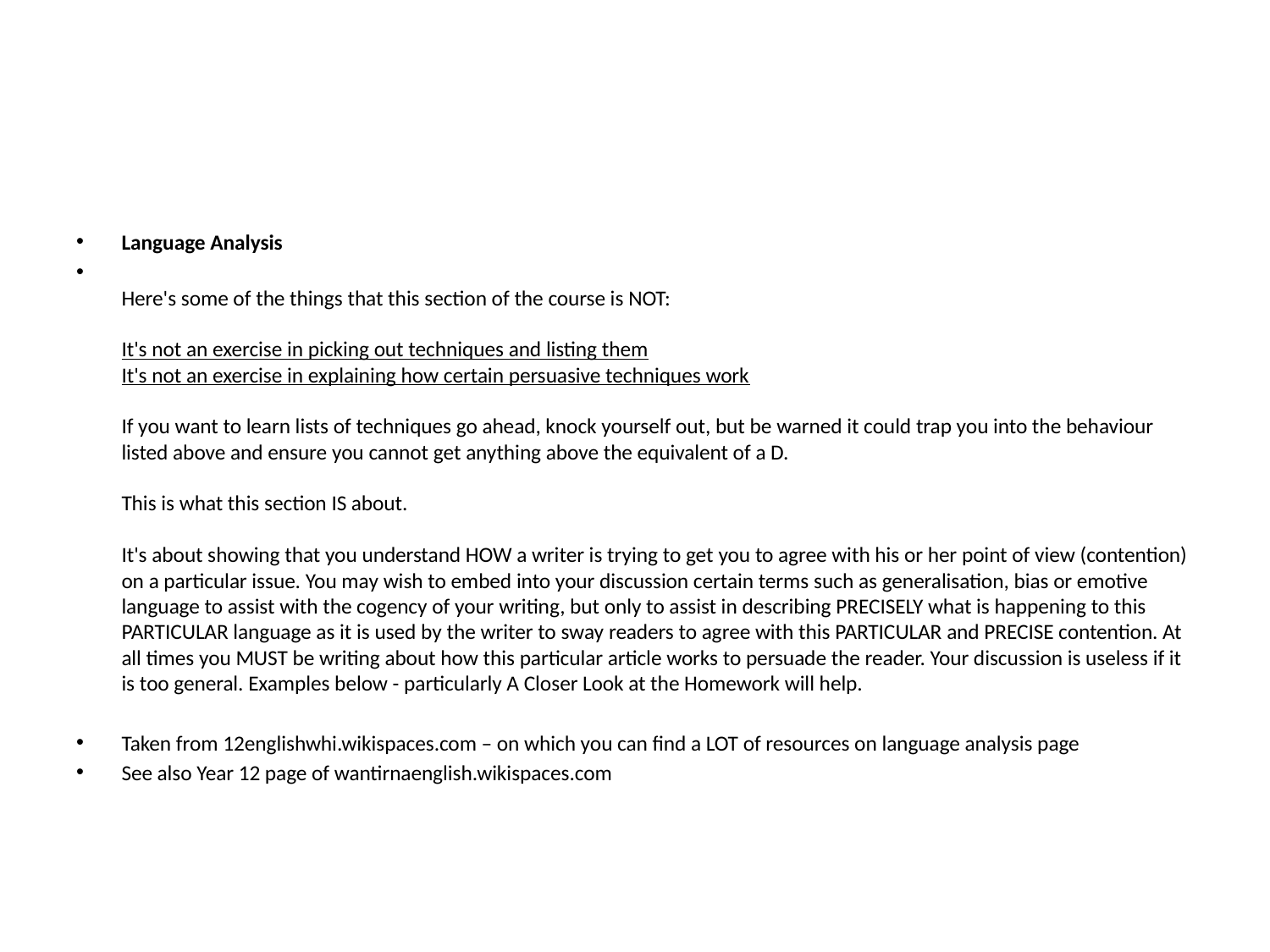

#
Language Analysis
Here's some of the things that this section of the course is NOT:
It's not an exercise in picking out techniques and listing them
It's not an exercise in explaining how certain persuasive techniques work
If you want to learn lists of techniques go ahead, knock yourself out, but be warned it could trap you into the behaviour listed above and ensure you cannot get anything above the equivalent of a D.
This is what this section IS about.
It's about showing that you understand HOW a writer is trying to get you to agree with his or her point of view (contention) on a particular issue. You may wish to embed into your discussion certain terms such as generalisation, bias or emotive language to assist with the cogency of your writing, but only to assist in describing PRECISELY what is happening to this PARTICULAR language as it is used by the writer to sway readers to agree with this PARTICULAR and PRECISE contention. At all times you MUST be writing about how this particular article works to persuade the reader. Your discussion is useless if it is too general. Examples below - particularly A Closer Look at the Homework will help.

Taken from 12englishwhi.wikispaces.com – on which you can find a LOT of resources on language analysis page
See also Year 12 page of wantirnaenglish.wikispaces.com